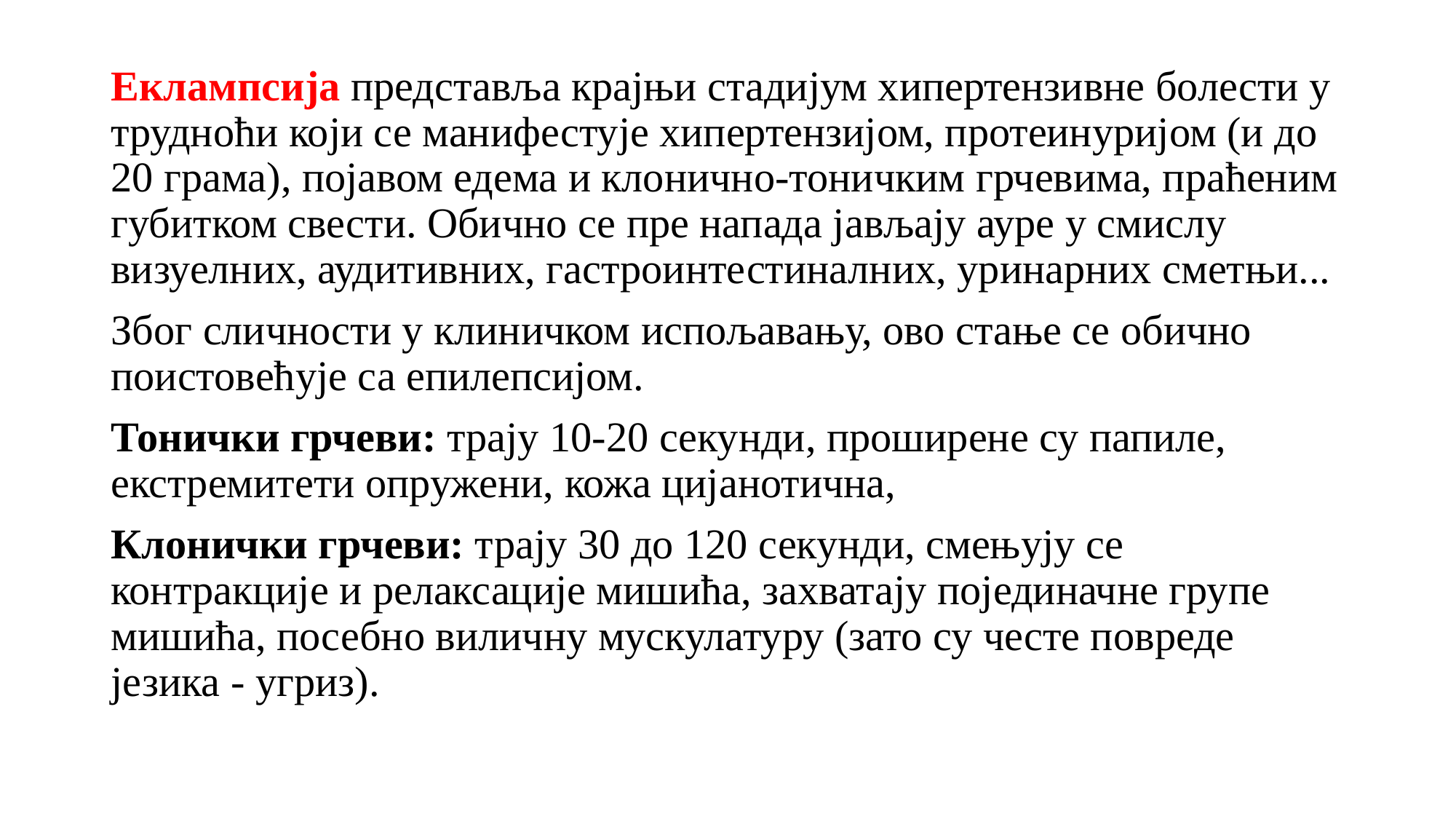

Еклампсија представља крајњи стадијум хипертензивне болести у трудноћи који се манифестује хипертензијом, протеинуријом (и до 20 грама), појавом едема и клонично-тоничким грчевима, праћеним губитком свести. Обично се пре напада јављају ауре у смислу визуелних, аудитивних, гастроинтестиналних, уринарних сметњи...
Због сличности у клиничком испољавању, ово стање се обично поистовећује са епилепсијом.
Тонички грчеви: трају 10-20 секунди, проширене су папиле, екстремитети опружени, кожа цијанотична,
Клонички грчеви: трају 30 до 120 секунди, смењују се контракције и релаксације мишића, захватају појединачне групе мишића, посебно виличну мускулатуру (зато су честе повреде језика - угриз).